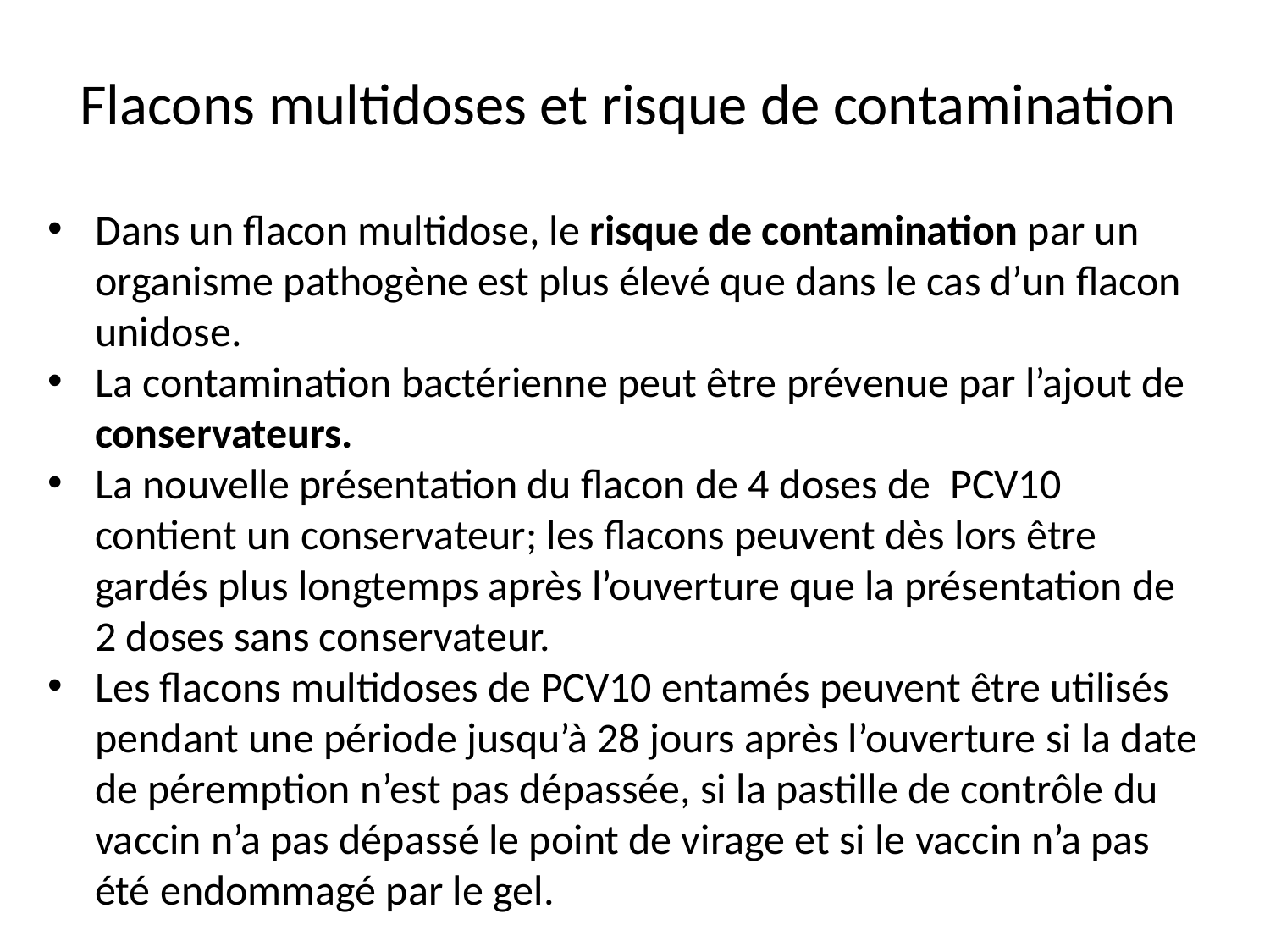

# Flacons multidoses et risque de contamination
Dans un flacon multidose, le risque de contamination par un organisme pathogène est plus élevé que dans le cas d’un flacon unidose.
La contamination bactérienne peut être prévenue par l’ajout de conservateurs.
La nouvelle présentation du flacon de 4 doses de  PCV10 contient un conservateur; les flacons peuvent dès lors être gardés plus longtemps après l’ouverture que la présentation de 2 doses sans conservateur.
Les flacons multidoses de PCV10 entamés peuvent être utilisés pendant une période jusqu’à 28 jours après l’ouverture si la date de péremption n’est pas dépassée, si la pastille de contrôle du vaccin n’a pas dépassé le point de virage et si le vaccin n’a pas été endommagé par le gel.